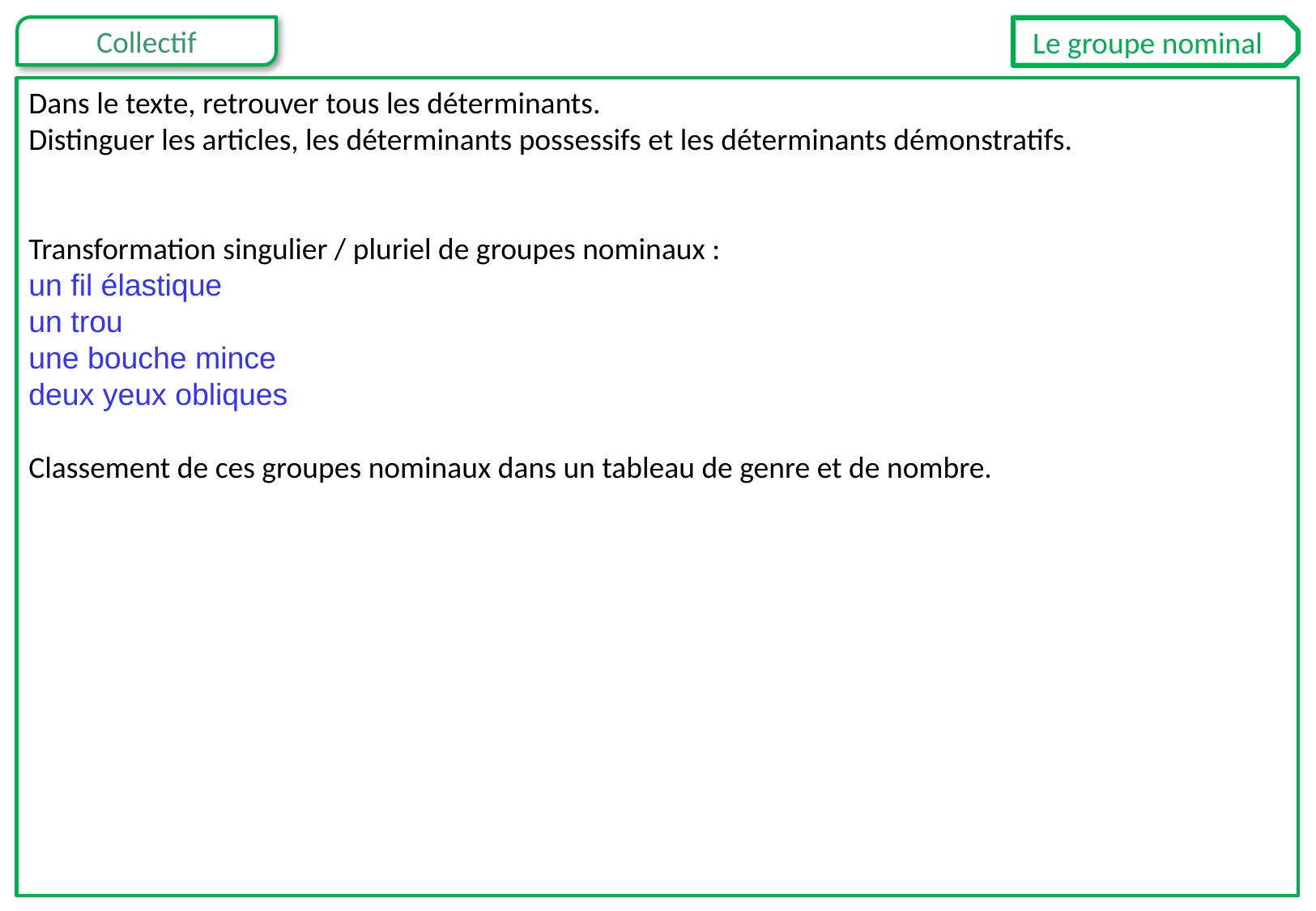

Le groupe nominal
Dans le texte, retrouver tous les déterminants.
Distinguer les articles, les déterminants possessifs et les déterminants démonstratifs.

Transformation singulier / pluriel de groupes nominaux :
un fil élastique
un trou
une bouche mince
deux yeux obliques

Classement de ces groupes nominaux dans un tableau de genre et de nombre.